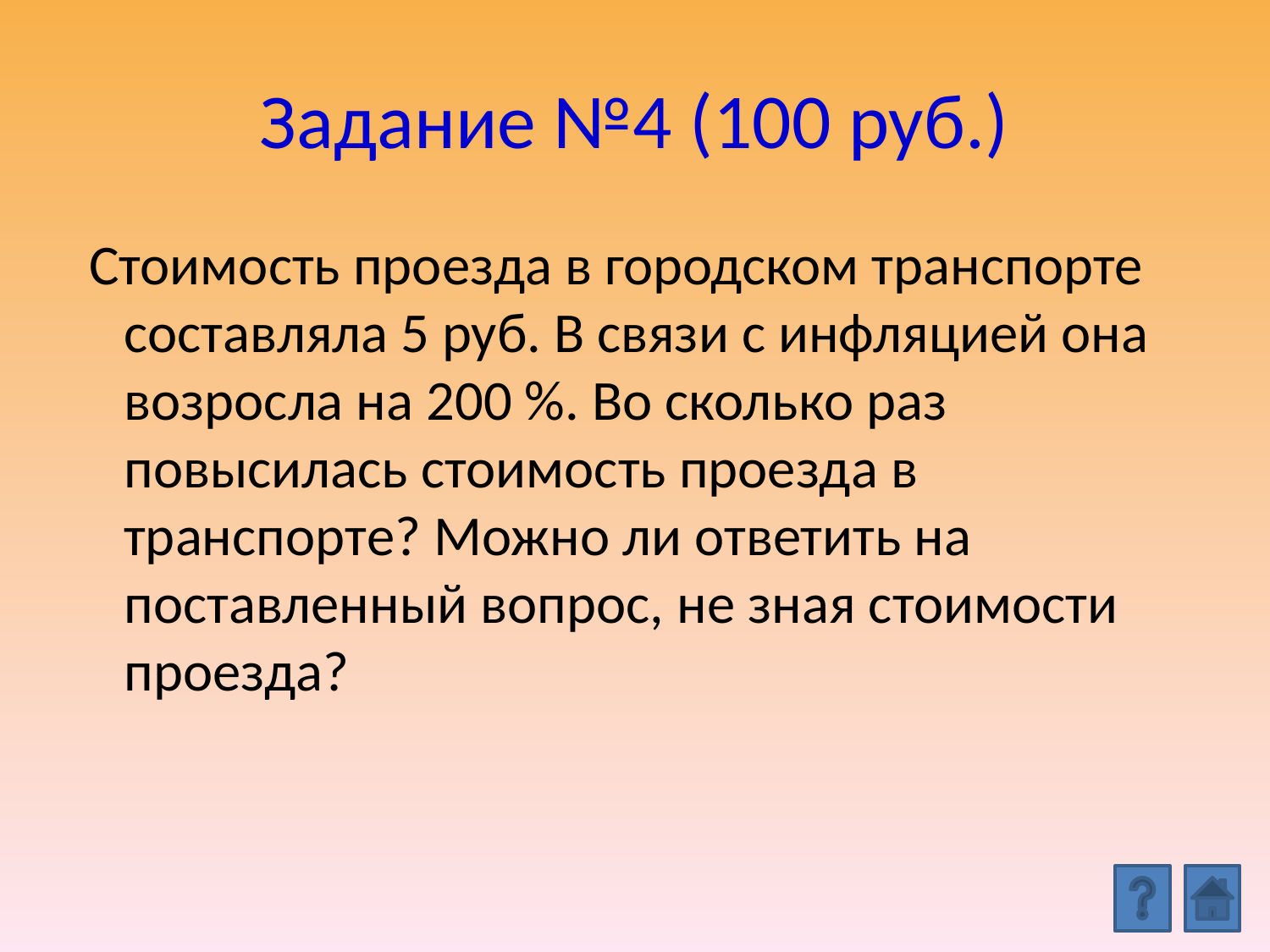

# Задание №4 (100 руб.)
 Стоимость проезда в городском транспорте составляла 5 руб. В связи с инфляцией она возросла на 200 %. Во сколько раз повысилась стоимость проезда в транспорте? Можно ли ответить на поставленный вопрос, не зная стоимости проезда?